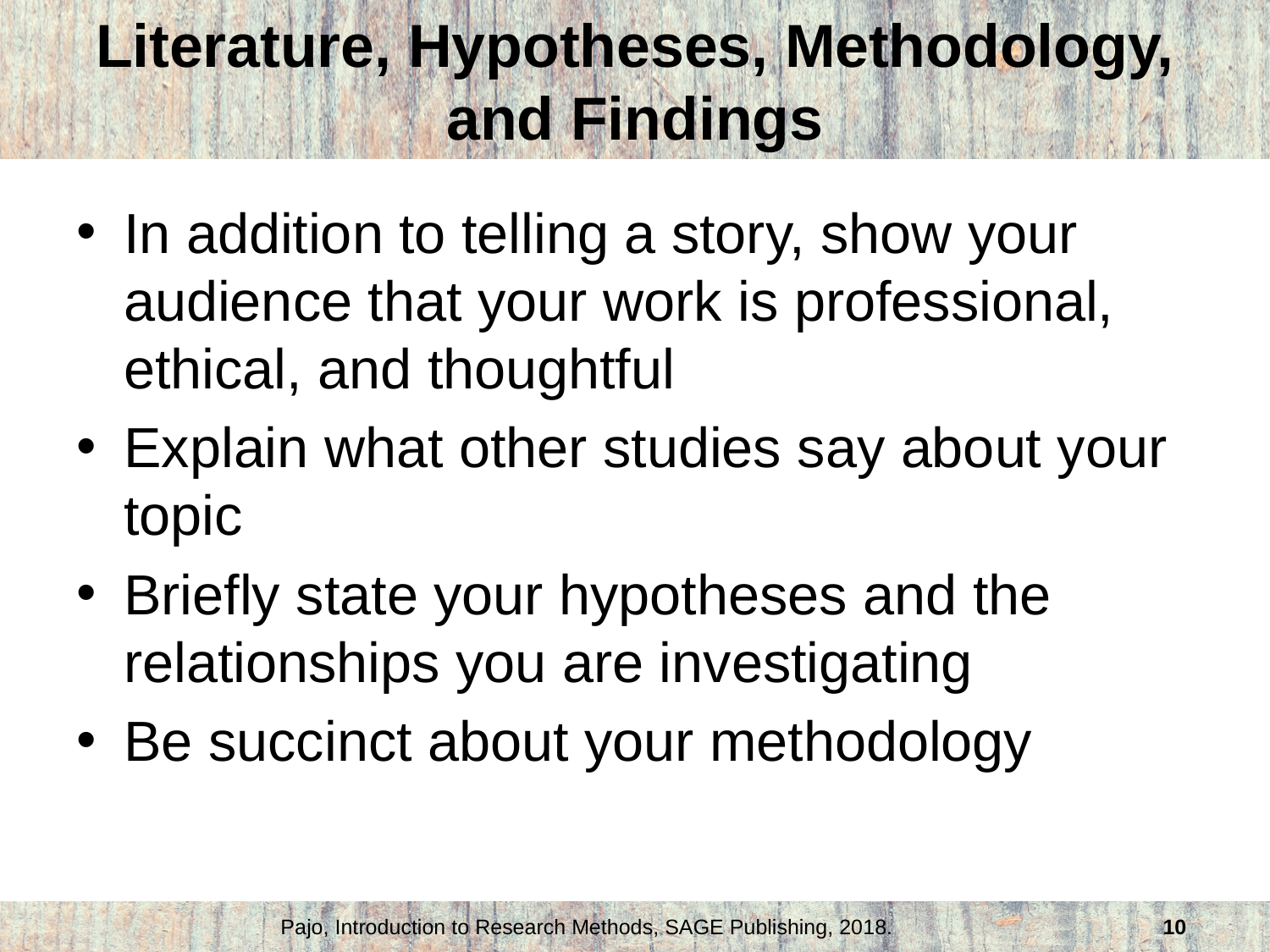

# Literature, Hypotheses, Methodology, and Findings
In addition to telling a story, show your audience that your work is professional, ethical, and thoughtful
Explain what other studies say about your topic
Briefly state your hypotheses and the relationships you are investigating
Be succinct about your methodology
Pajo, Introduction to Research Methods, SAGE Publishing, 2018.
10